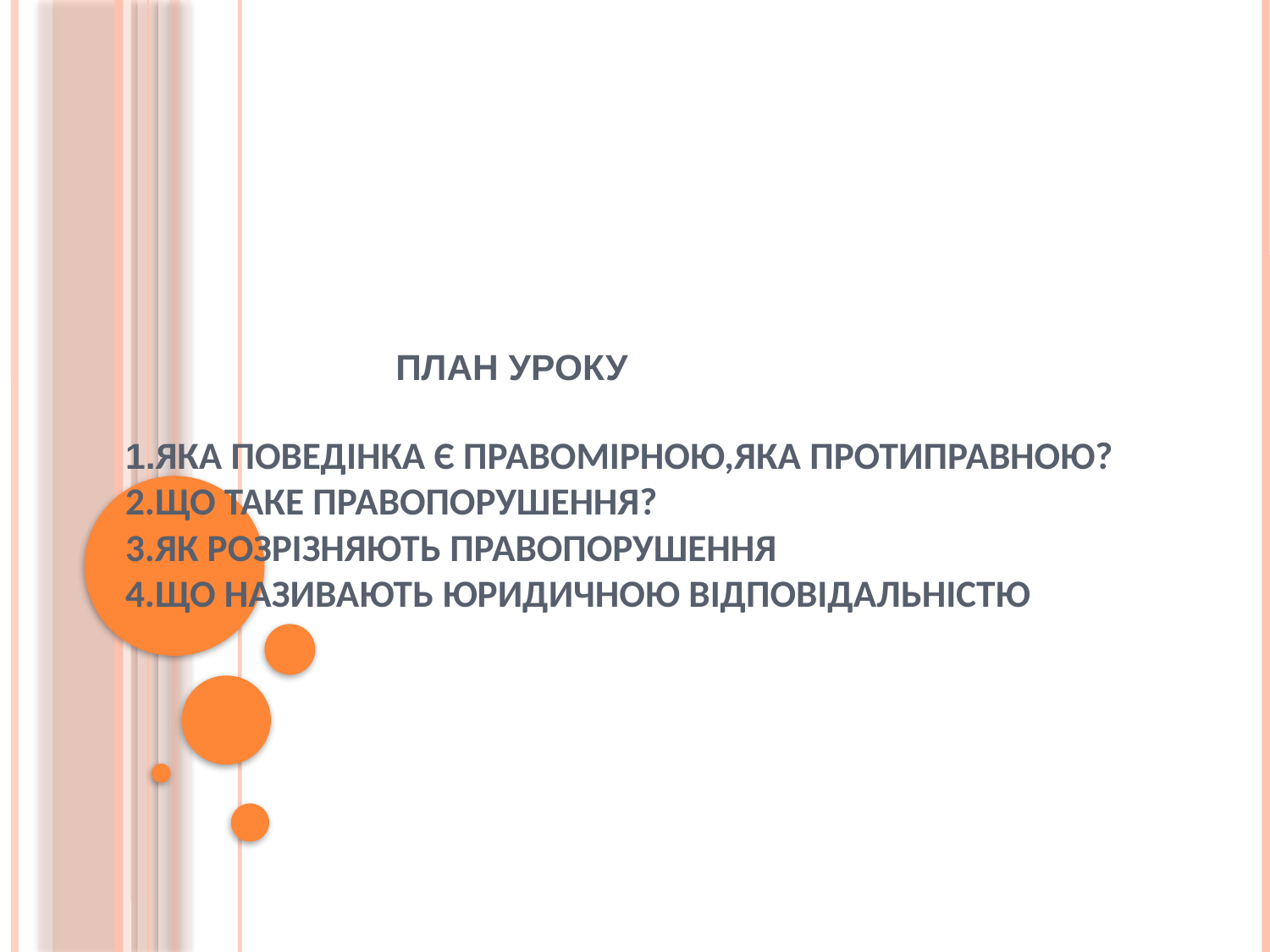

# План уроку 1.Яка поведінка є правомірною,яка протиправною? 2.Що таке правопорушення? 3.Як розрізняють правопорушення 4.Що називають юридичною відповідальністю